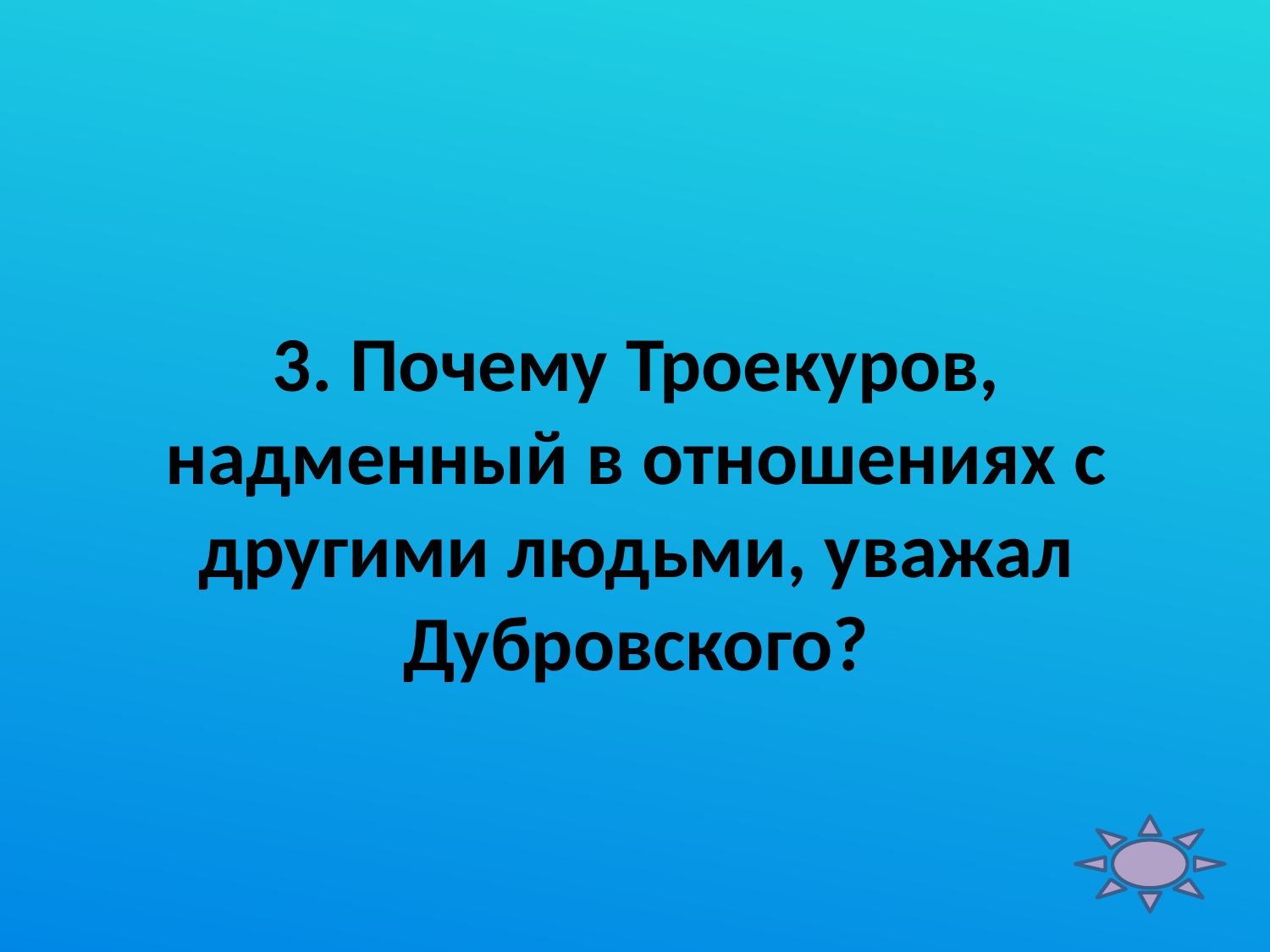

# 3. Почему Троекуров, надменный в отношениях с другими людьми, уважал Дубровского?